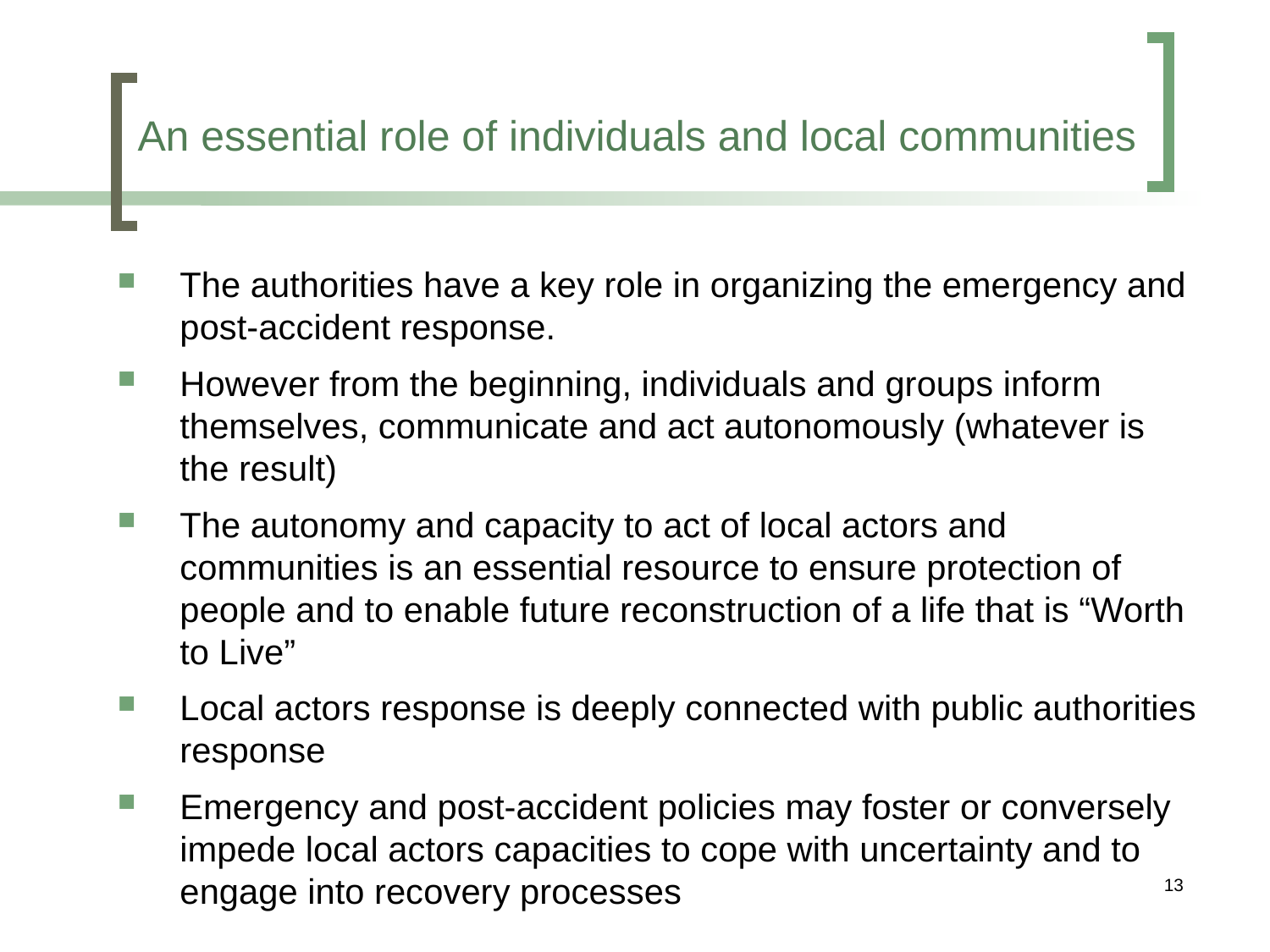

An essential role of individuals and local communities
The authorities have a key role in organizing the emergency and post-accident response.
However from the beginning, individuals and groups inform themselves, communicate and act autonomously (whatever is the result)
The autonomy and capacity to act of local actors and communities is an essential resource to ensure protection of people and to enable future reconstruction of a life that is “Worth to Live”
Local actors response is deeply connected with public authorities response
Emergency and post-accident policies may foster or conversely impede local actors capacities to cope with uncertainty and to engage into recovery processes
13